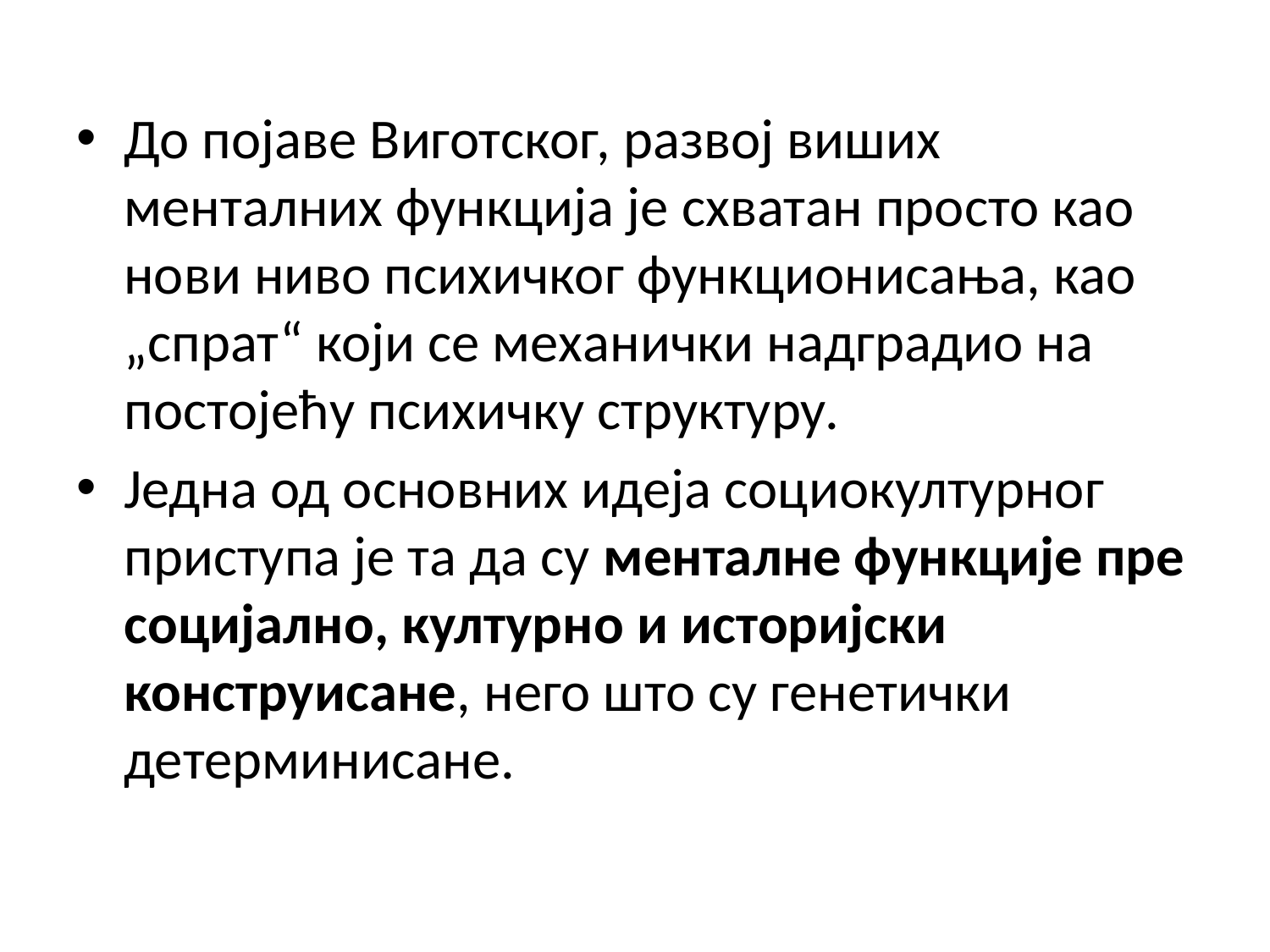

До појаве Виготског, развој виших менталних функција је схватан просто као нови ниво психичког функционисања, као „спрат“ који се механички надградио на постојећу психичку структуру.
Једна од основних идеја социокултурног приступа је та да су менталне функције пре социјално, културно и историјски конструисане, него што су генетички детерминисане.